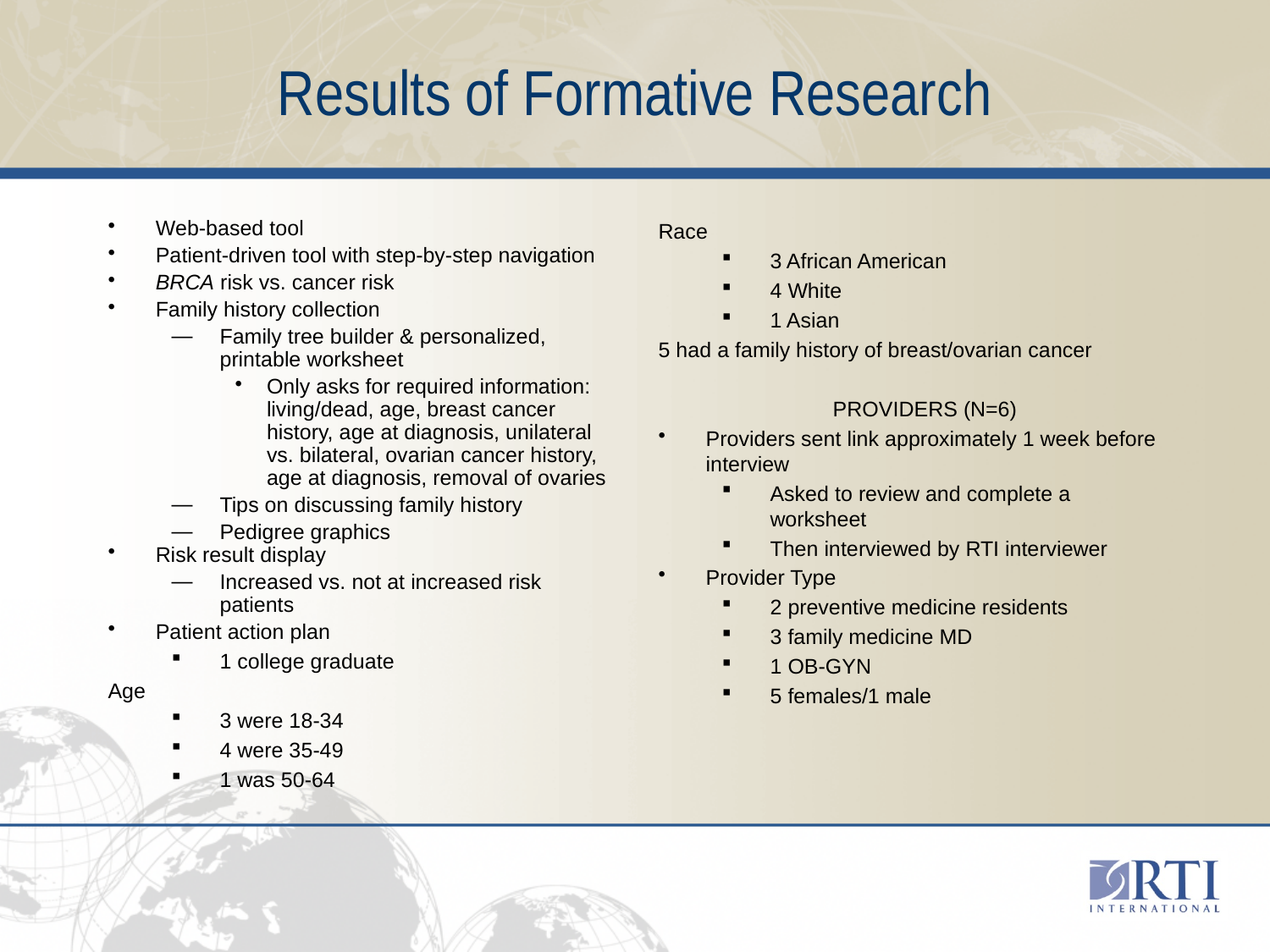

# Results of Formative Research
Web-based tool
Patient-driven tool with step-by-step navigation
BRCA risk vs. cancer risk
Family history collection
Family tree builder & personalized, printable worksheet
Only asks for required information: living/dead, age, breast cancer history, age at diagnosis, unilateral vs. bilateral, ovarian cancer history, age at diagnosis, removal of ovaries
Tips on discussing family history
Pedigree graphics
Risk result display
Increased vs. not at increased risk patients
Patient action plan
1 college graduate
Age
3 were 18-34
4 were 35-49
1 was 50-64

Race
3 African American
4 White
1 Asian
5 had a family history of breast/ovarian cancer

		PROVIDERS (N=6)
Providers sent link approximately 1 week before interview
Asked to review and complete a worksheet
Then interviewed by RTI interviewer
Provider Type
2 preventive medicine residents
3 family medicine MD
1 OB-GYN
5 females/1 male